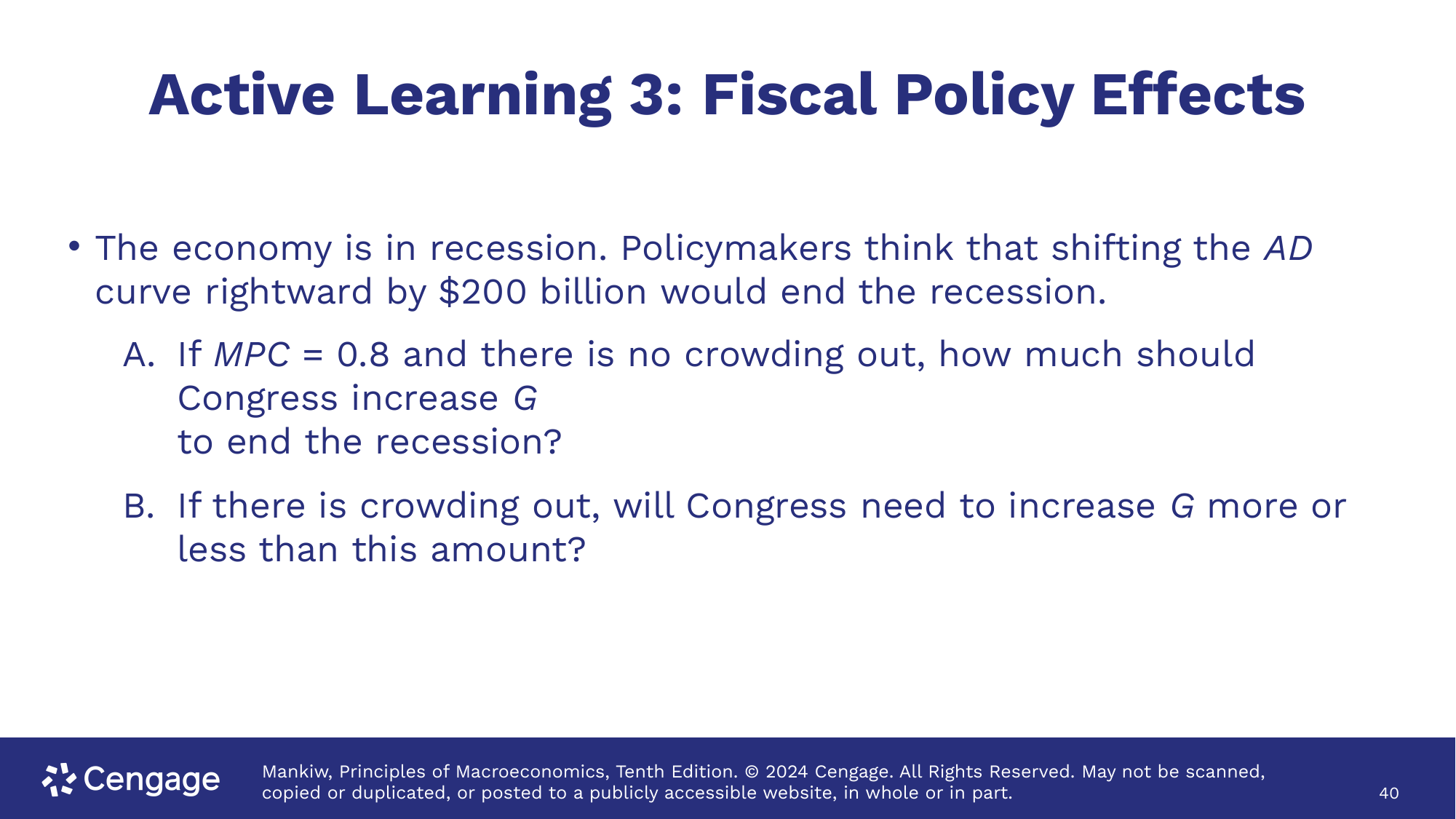

# Active Learning 3: Fiscal Policy Effects
The economy is in recession. Policymakers think that shifting the AD curve rightward by $200 billion would end the recession.
If MPC = 0.8 and there is no crowding out, how much should Congress increase G
to end the recession?
If there is crowding out, will Congress need to increase G more or less than this amount?